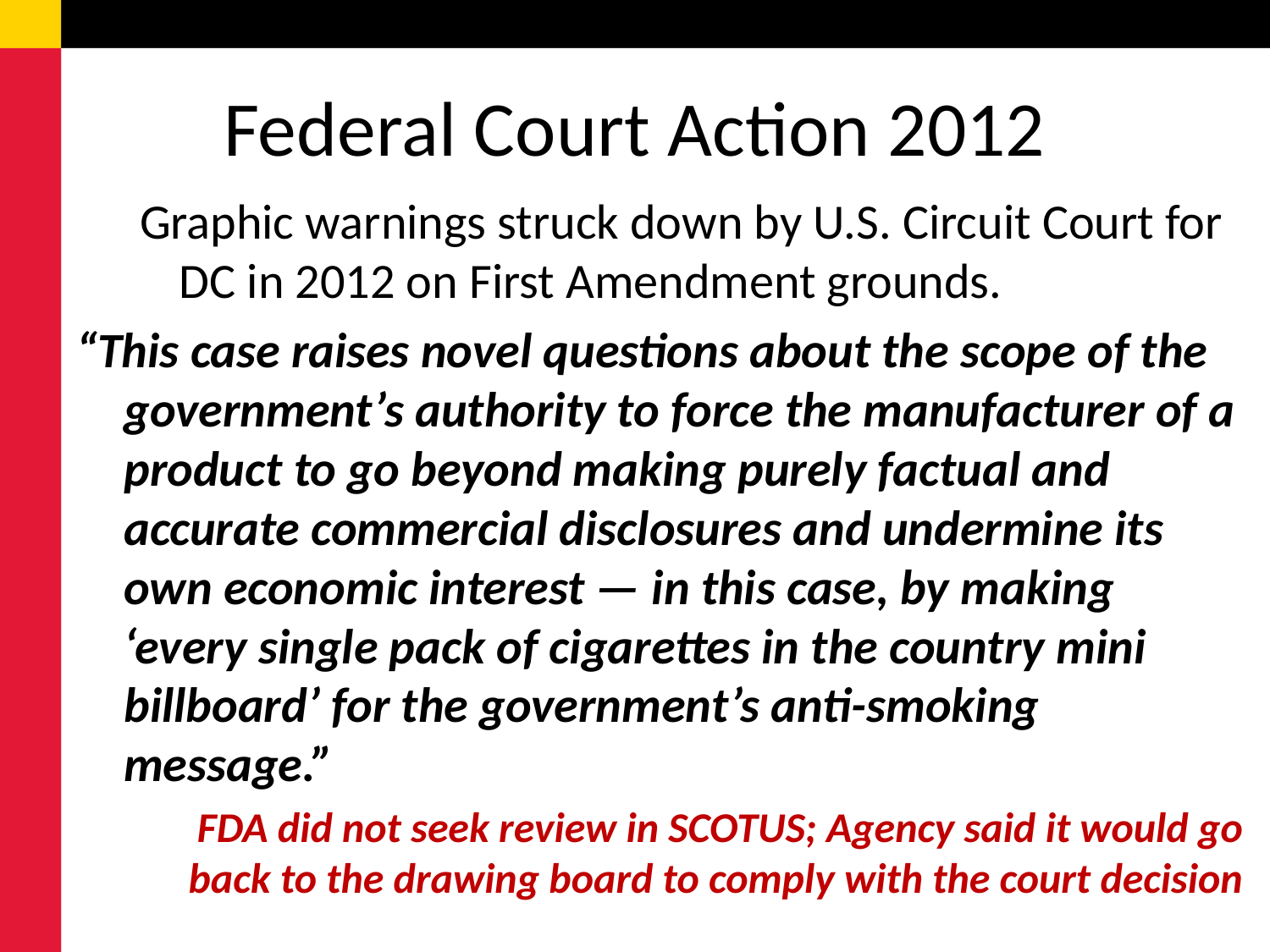

# Federal Court Action 2012
Graphic warnings struck down by U.S. Circuit Court for DC in 2012 on First Amendment grounds.
“This case raises novel questions about the scope of the government’s authority to force the manufacturer of a product to go beyond making purely factual and accurate commercial disclosures and undermine its own economic interest — in this case, by making ‘every single pack of cigarettes in the country mini billboard’ for the government’s anti-smoking message.”
FDA did not seek review in SCOTUS; Agency said it would go back to the drawing board to comply with the court decision